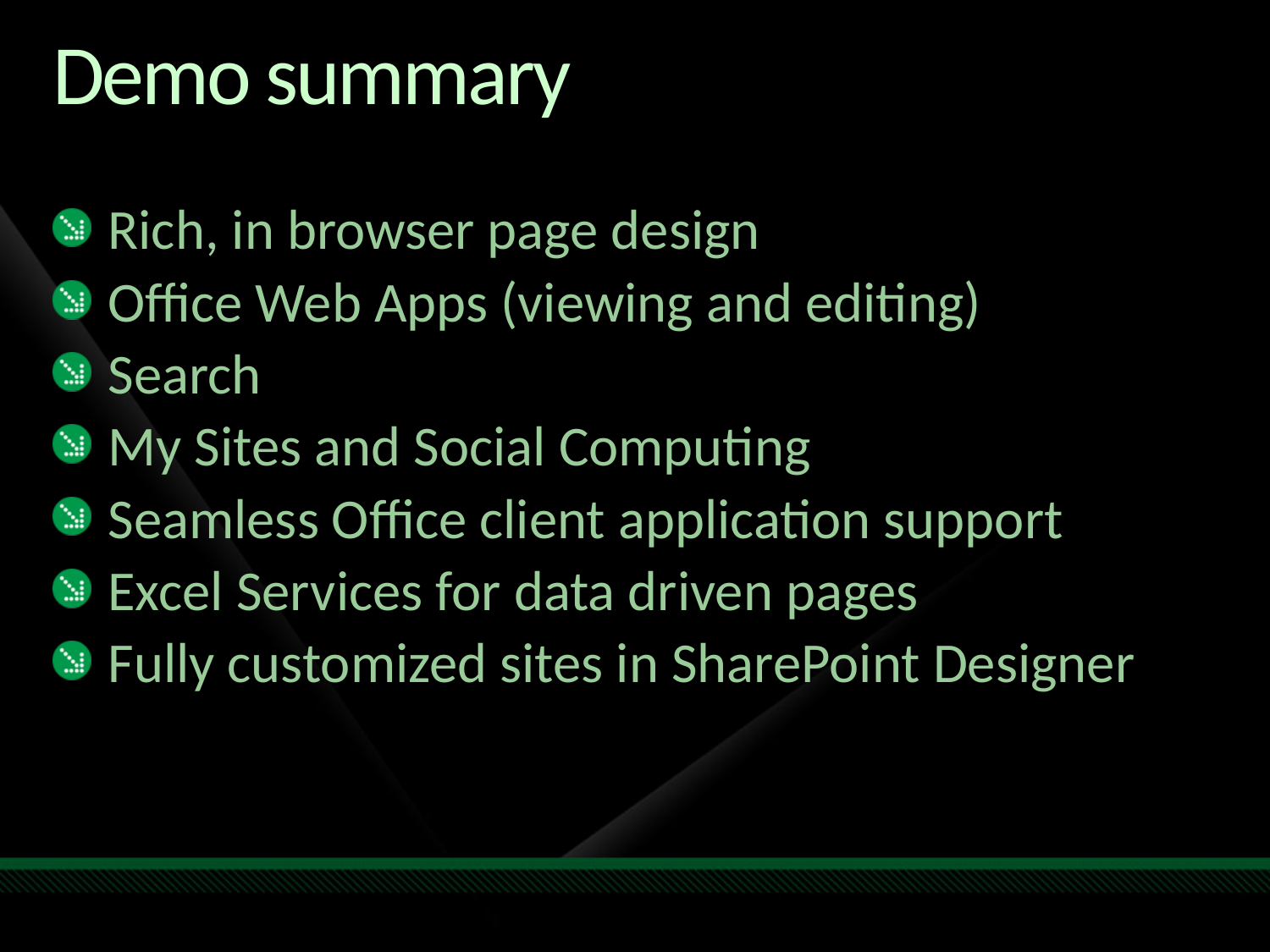

# Demo summary
Rich, in browser page design
Office Web Apps (viewing and editing)
Search
My Sites and Social Computing
Seamless Office client application support
Excel Services for data driven pages
Fully customized sites in SharePoint Designer